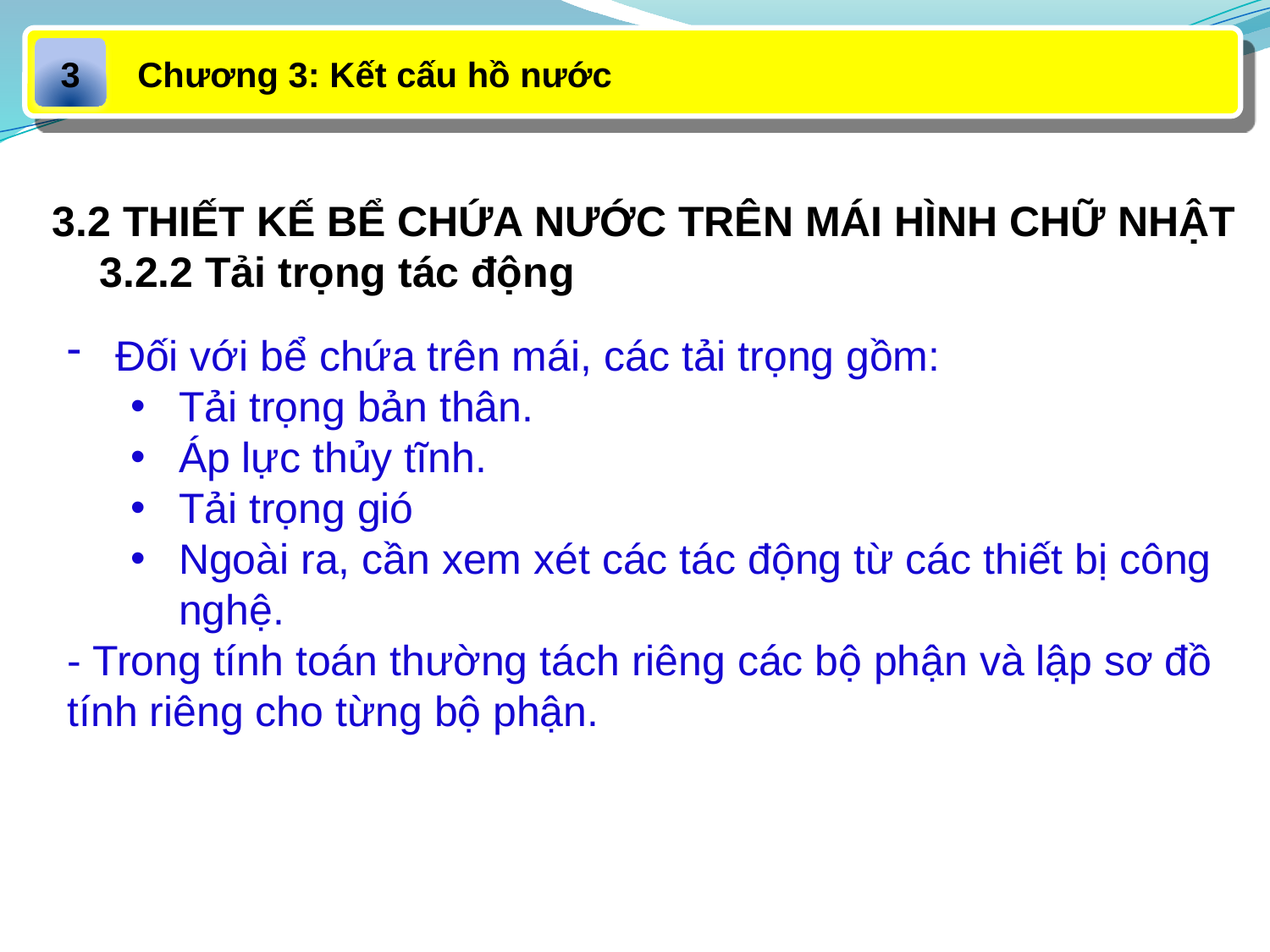

Chương 3: Kết cấu hồ nước
3

3.2 THIẾT KẾ BỂ CHỨA NƯỚC TRÊN MÁI HÌNH CHỮ NHẬT
    3.2.2 Tải trọng tác động
Đối với bể chứa trên mái, các tải trọng gồm:
Tải trọng bản thân.
Áp lực thủy tĩnh.
Tải trọng gió
Ngoài ra, cần xem xét các tác động từ các thiết bị công nghệ.
- Trong tính toán thường tách riêng các bộ phận và lập sơ đồ tính riêng cho từng bộ phận.